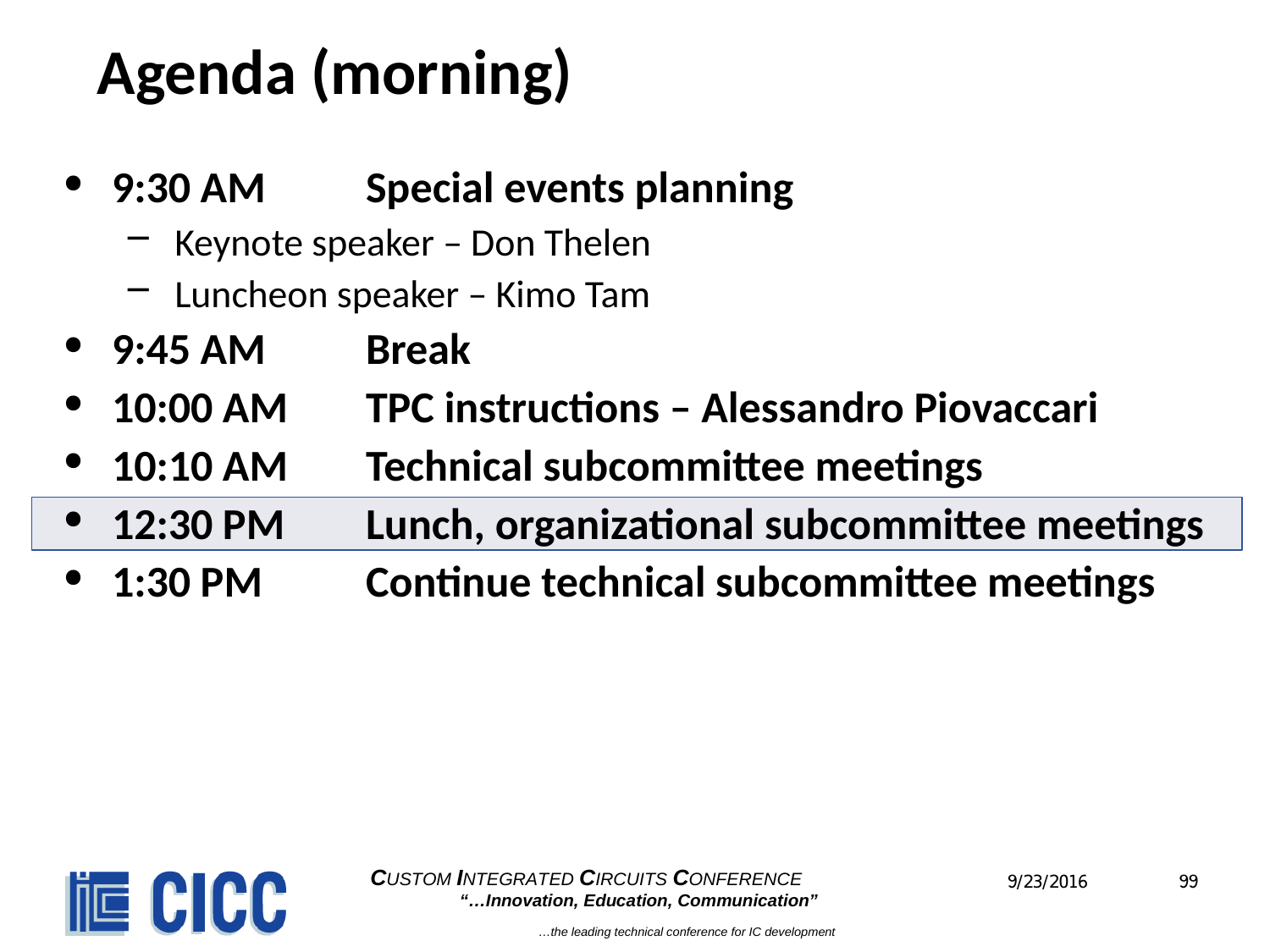

# Agenda (morning)
9:30 AM	Special events planning
Keynote speaker – Don Thelen
Luncheon speaker – Kimo Tam
9:45 AM	Break
10:00 AM	TPC instructions – Alessandro Piovaccari
10:10 AM	Technical subcommittee meetings
12:30 PM	Lunch, organizational subcommittee meetings
1:30 PM	Continue technical subcommittee meetings